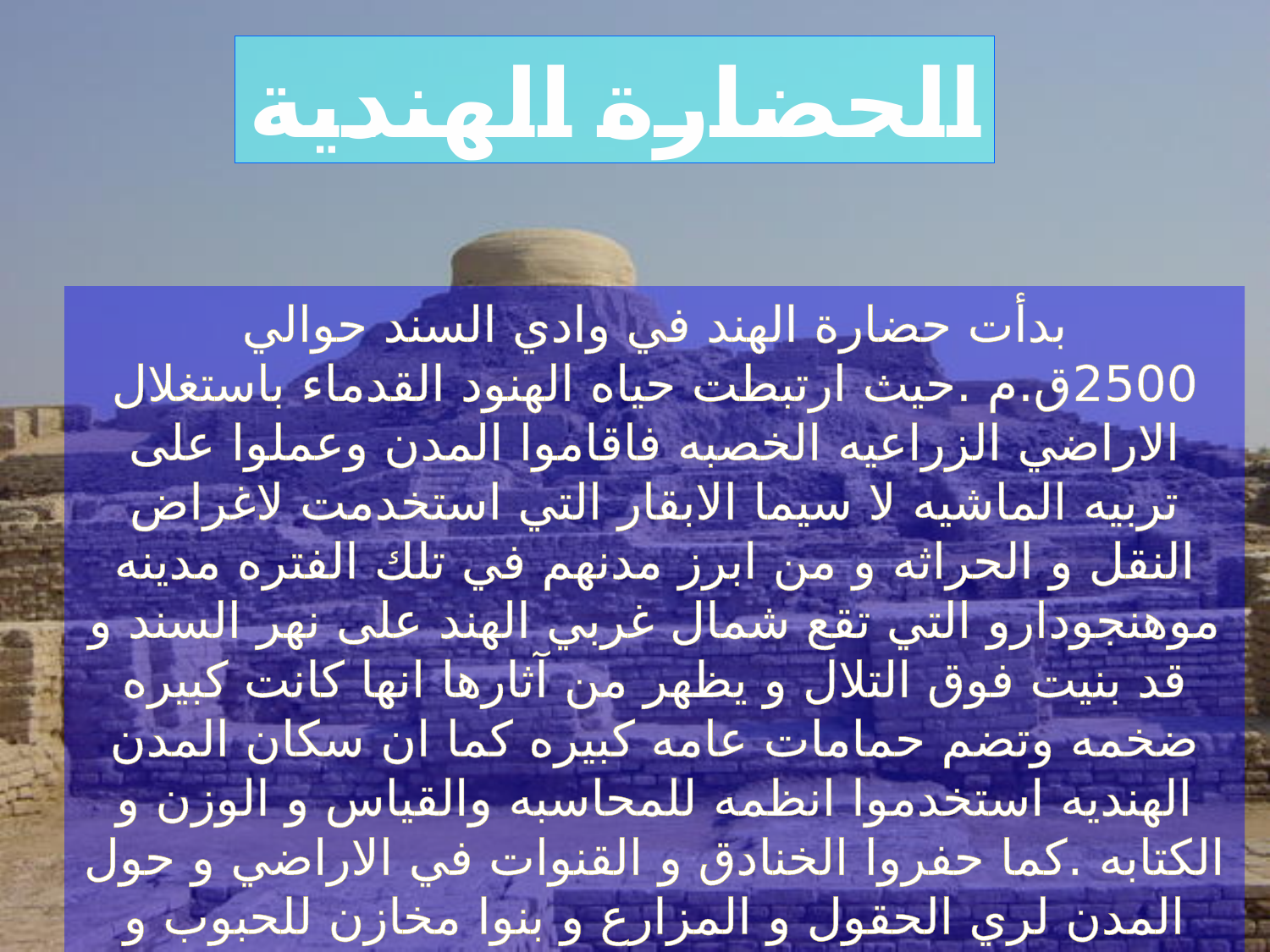

الحضارة الهندية
بدأت حضارة الهند في وادي السند حوالي 2500ق.م .حيث ارتبطت حياه الهنود القدماء باستغلال الاراضي الزراعيه الخصبه فاقاموا المدن وعملوا على تربيه الماشيه لا سيما الابقار التي استخدمت لاغراض النقل و الحراثه و من ابرز مدنهم في تلك الفتره مدينه موهنجودارو التي تقع شمال غربي الهند على نهر السند و قد بنيت فوق التلال و يظهر من آثارها انها كانت كبيره ضخمه وتضم حمامات عامه كبيره كما ان سكان المدن الهنديه استخدموا انظمه للمحاسبه والقياس و الوزن و الكتابه .كما حفروا الخنادق و القنوات في الاراضي و حول المدن لري الحقول و المزارع و بنوا مخازن للحبوب و مدرسه في كل مدينه....